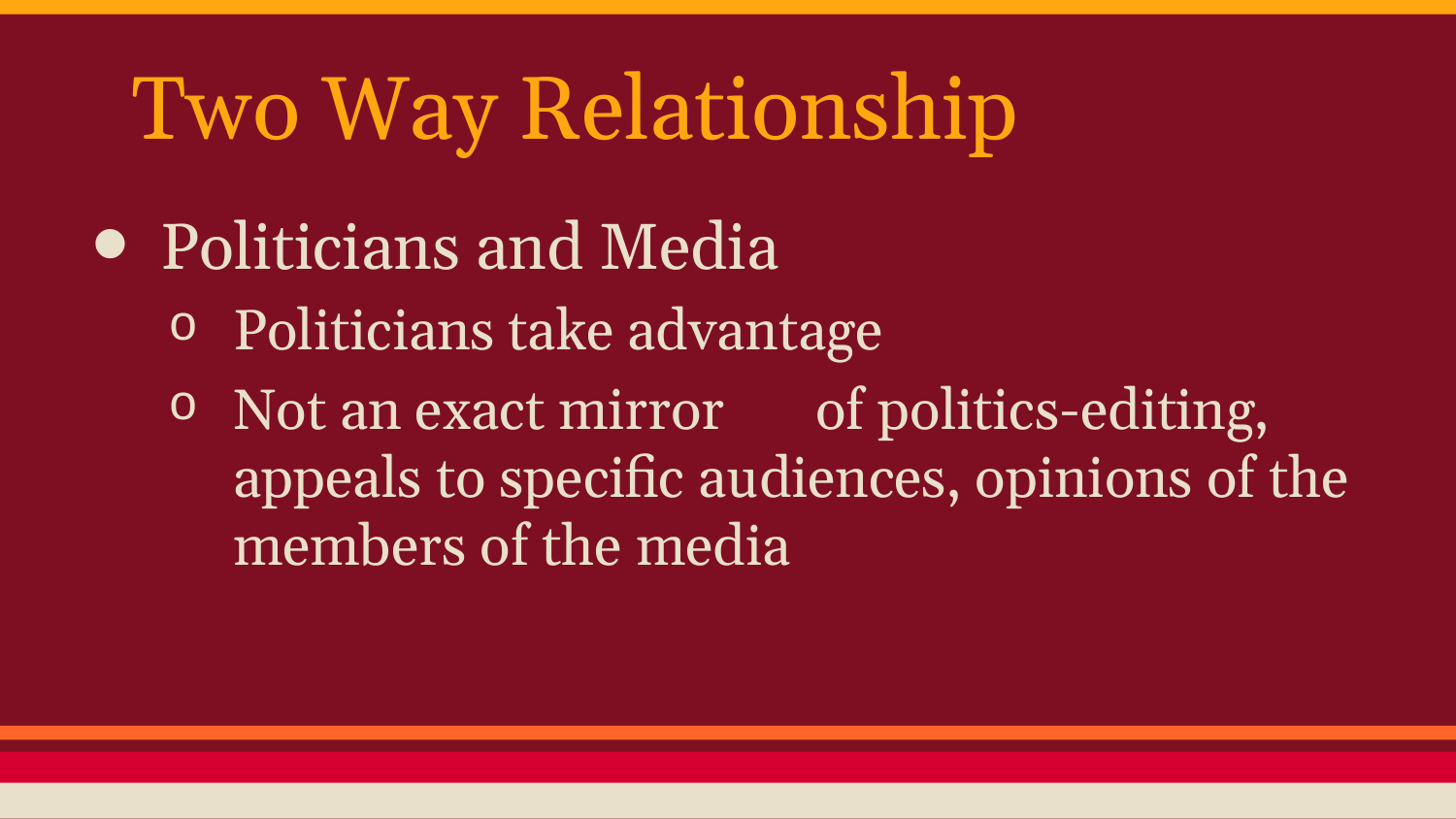

# Two Way Relationship
Politicians and Media
Politicians take advantage
Not an exact mirror	of politics-editing, appeals to specific audiences, opinions of the members of the media